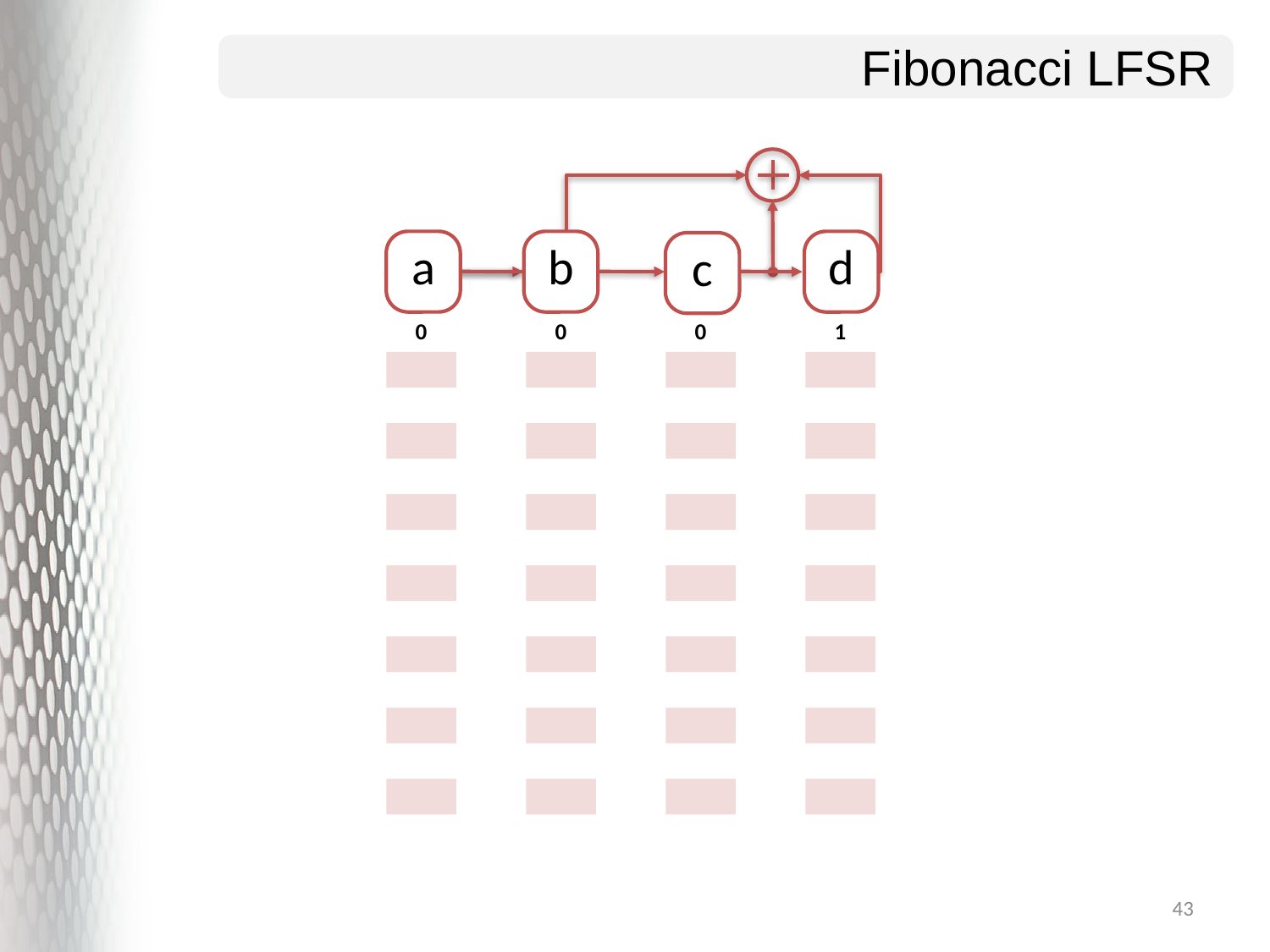

# Fibonacci LFSR

a
b
d
c
| 0 |
| --- |
|  |
|  |
|  |
|  |
|  |
|  |
|  |
|  |
|  |
|  |
|  |
|  |
|  |
|  |
| 0 |
| --- |
|  |
|  |
|  |
|  |
|  |
|  |
|  |
|  |
|  |
|  |
|  |
|  |
|  |
|  |
| 0 |
| --- |
|  |
|  |
|  |
|  |
|  |
|  |
|  |
|  |
|  |
|  |
|  |
|  |
|  |
|  |
| 1 |
| --- |
|  |
|  |
|  |
|  |
|  |
|  |
|  |
|  |
|  |
|  |
|  |
|  |
|  |
|  |
43